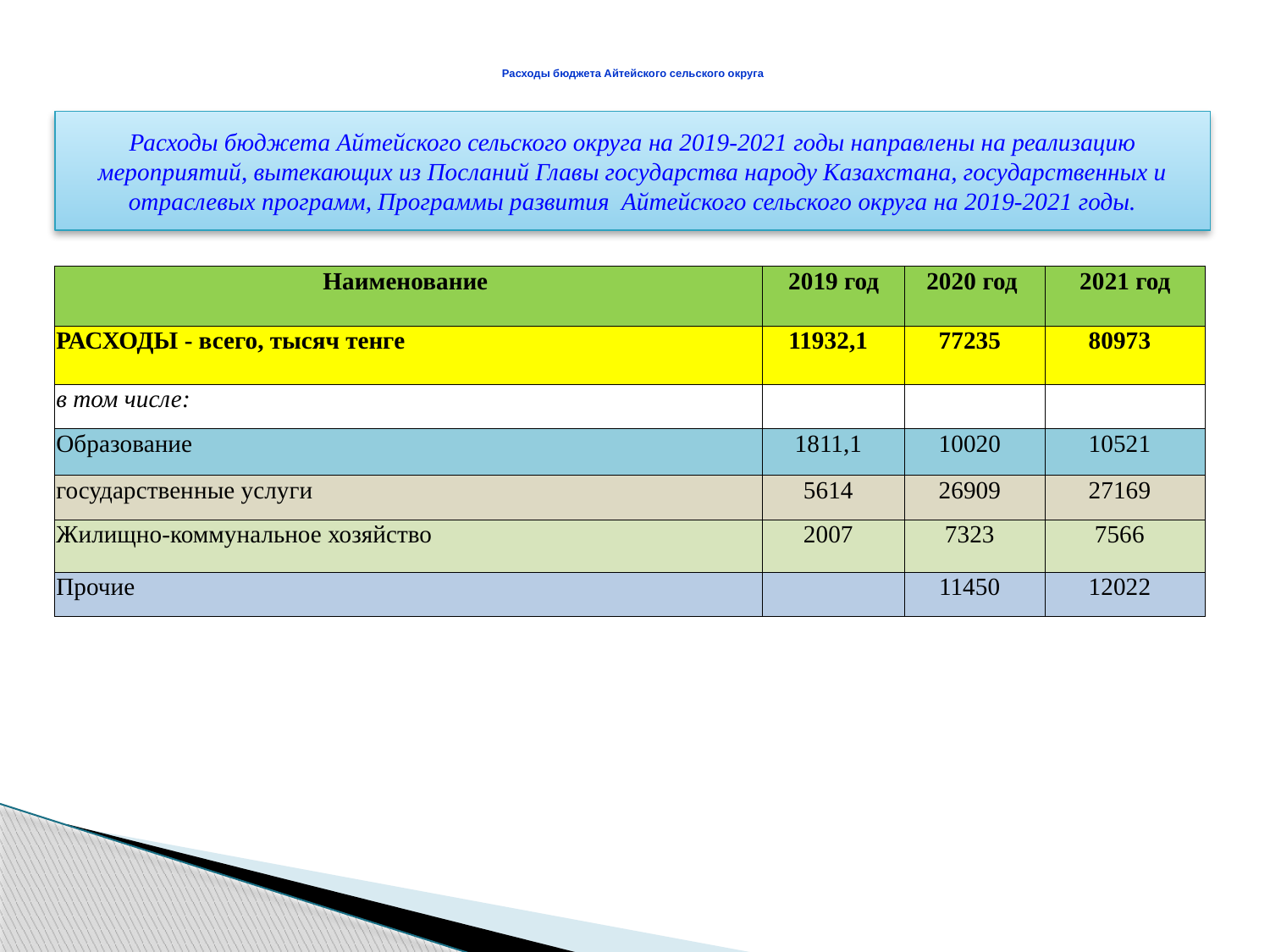

# Расходы бюджета Айтейского сельского округа
Расходы бюджета Айтейского сельского округа на 2019-2021 годы направлены на реализацию мероприятий, вытекающих из Посланий Главы государства народу Казахстана, государственных и отраслевых программ, Программы развития  Айтейского сельского округа на 2019-2021 годы.
| Наименование | 2019 год | 2020 год | 2021 год |
| --- | --- | --- | --- |
| РАСХОДЫ - всего, тысяч тенге | 11932,1 | 77235 | 80973 |
| в том числе: |  |  |  |
| Образование | 1811,1 | 10020 | 10521 |
| государственные услуги | 5614 | 26909 | 27169 |
| Жилищно-коммунальное хозяйство | 2007 | 7323 | 7566 |
| Прочие |  | 11450 | 12022 |